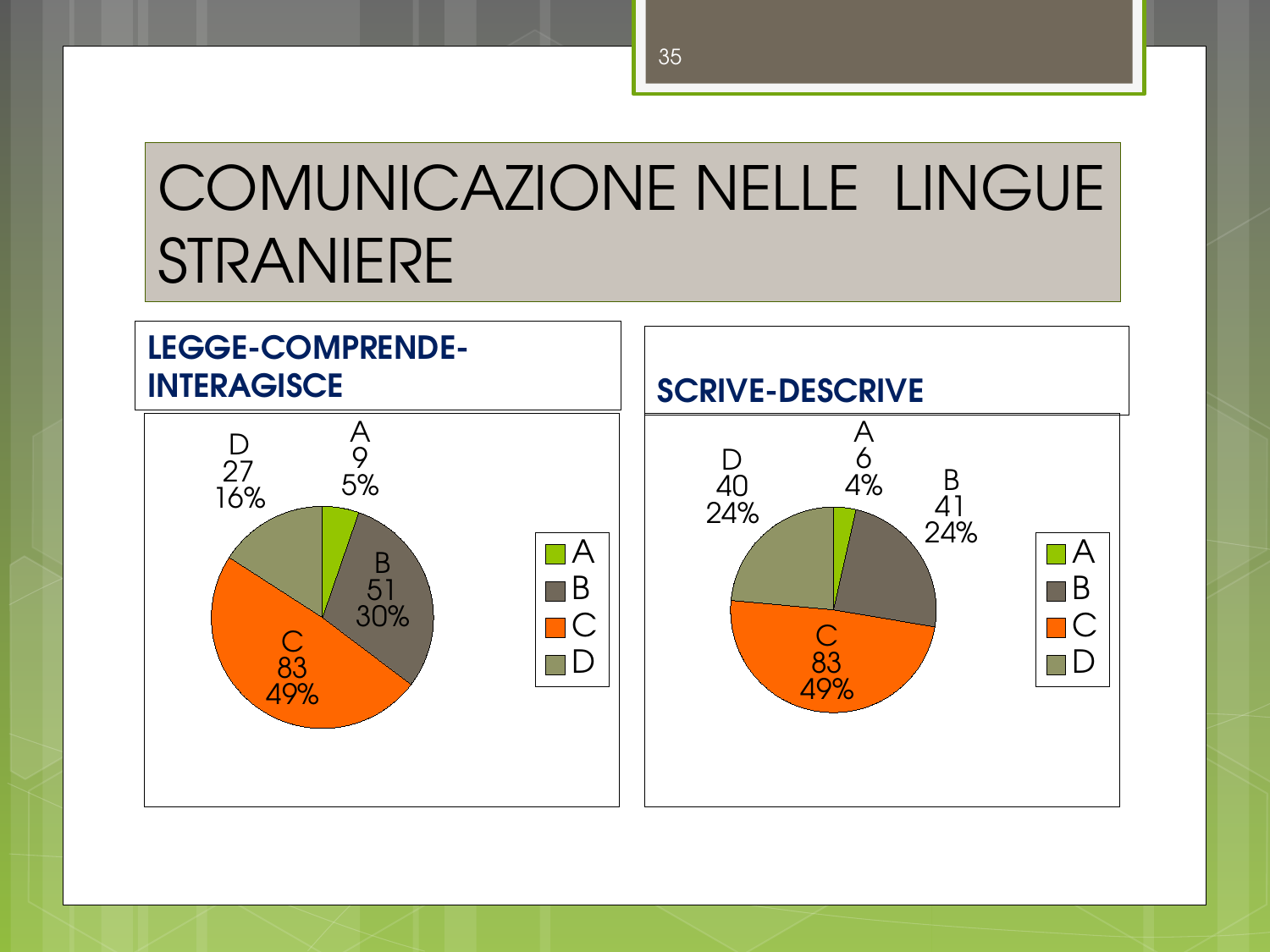

35
# COMUNICAZIONE NELLE  LINGUE STRANIERE
LEGGE-COMPRENDE-INTERAGISCE
SCRIVE-DESCRIVE

### Chart

| Category | Vendite |
|---|---|
| A | 9.0 |
| B | 51.0 |
| C | 83.0 |
| D | 27.0 |

### Chart

| Category | Vendite |
|---|---|
| A | 6.0 |
| B | 41.0 |
| C | 83.0 |
| D | 40.0 |